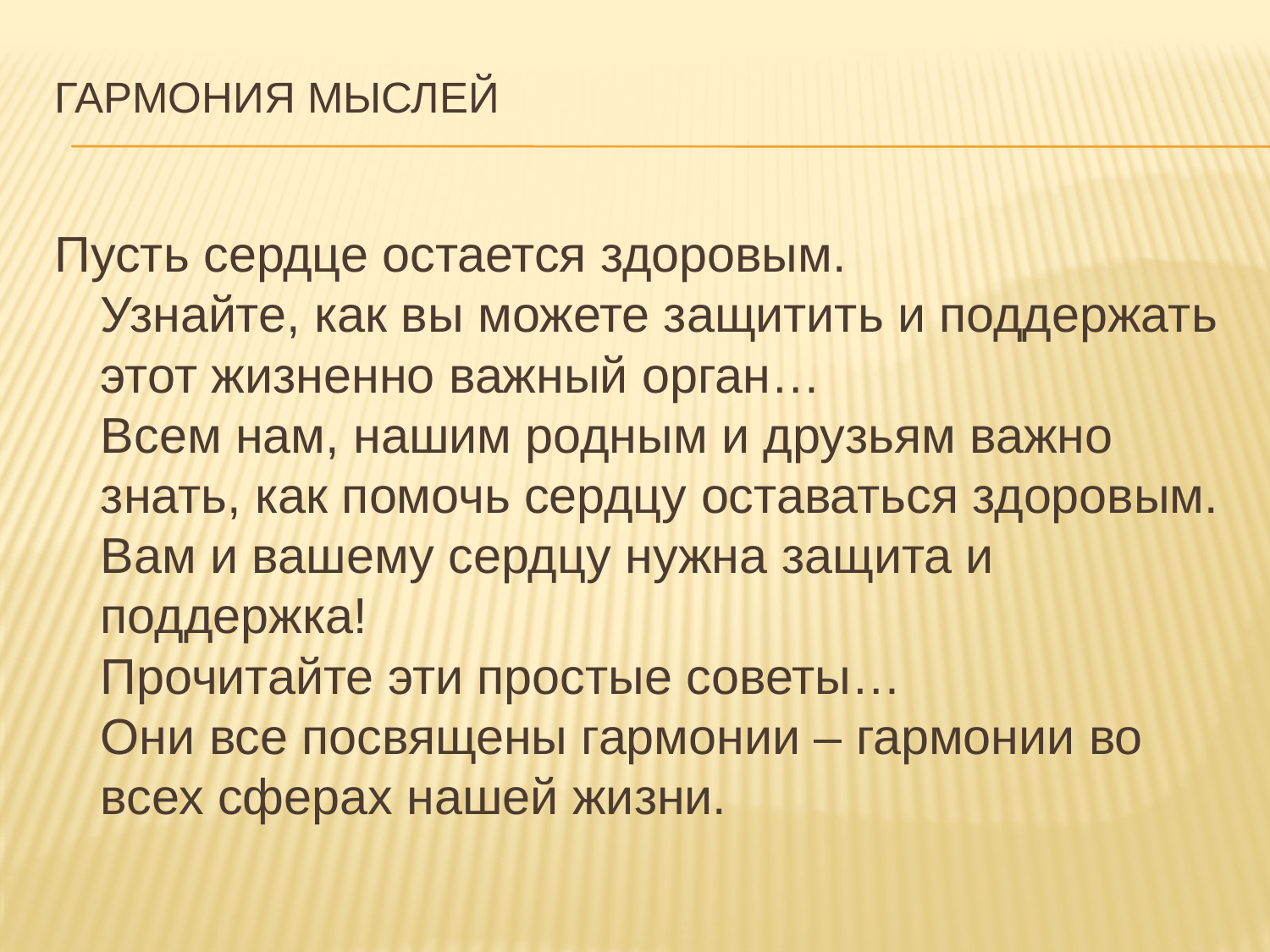

# Гармония мыслей
Пусть сердце остается здоровым.
Узнайте, как вы можете защитить и поддержать этот жизненно важный орган…
Всем нам, нашим родным и друзьям важно знать, как помочь сердцу оставаться здоровым.
Вам и вашему сердцу нужна защита и поддержка!
Прочитайте эти простые советы…
Они все посвящены гармонии – гармонии во всех сферах нашей жизни.